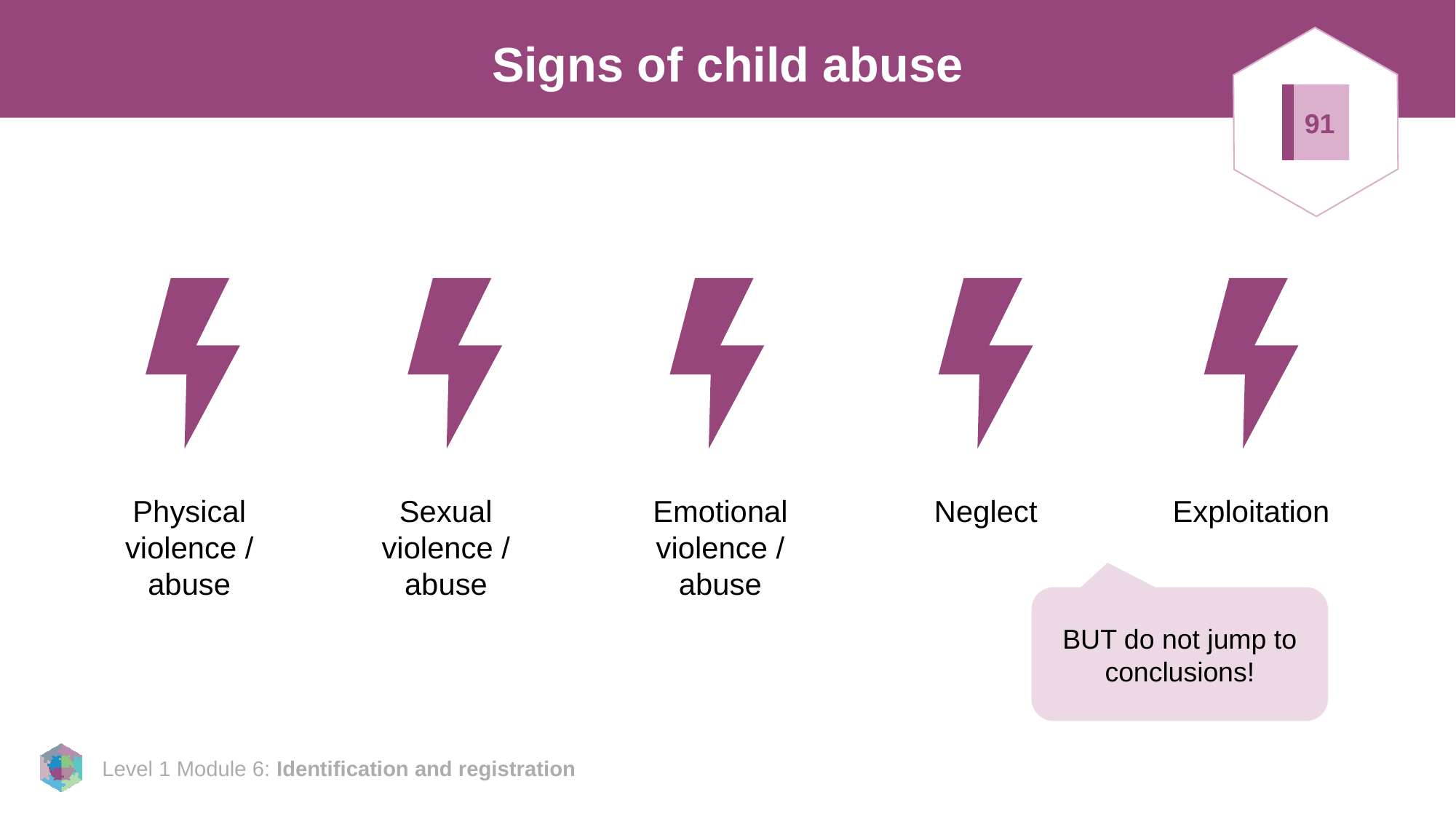

# Signs of child abuse

91

Physical violence / abuse
Sexual violence / abuse
Emotional violence / abuse
Neglect
Exploitation
BUT do not jump to conclusions!